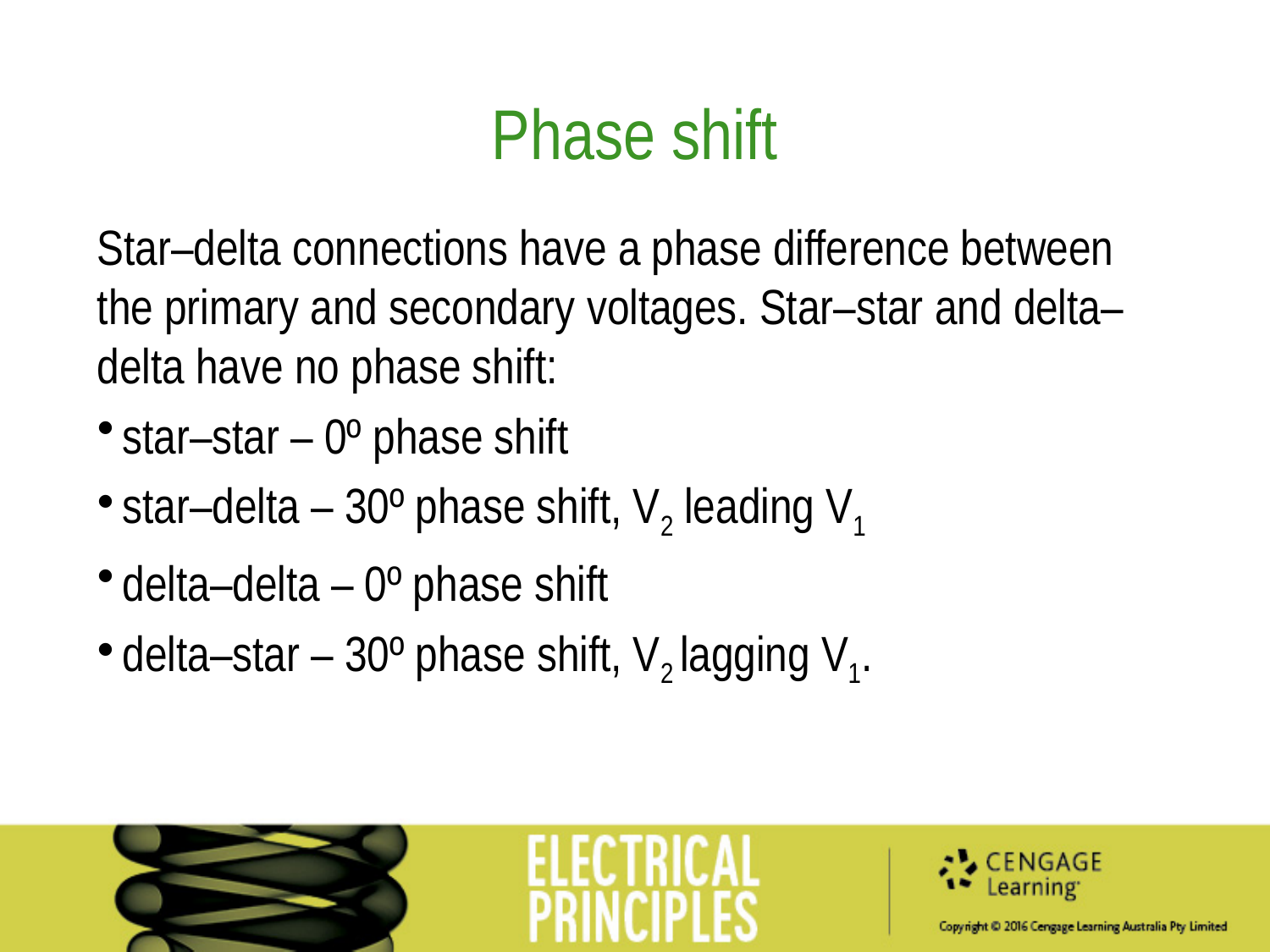

Phase shift

Star–delta connections have a phase difference between the primary and secondary voltages. Star–star and delta–delta have no phase shift:
star–star – 0º phase shift
star–delta – 30º phase shift, V2 leading V1
delta–delta – 0º phase shift
delta–star – 30º phase shift, V2 lagging V1.